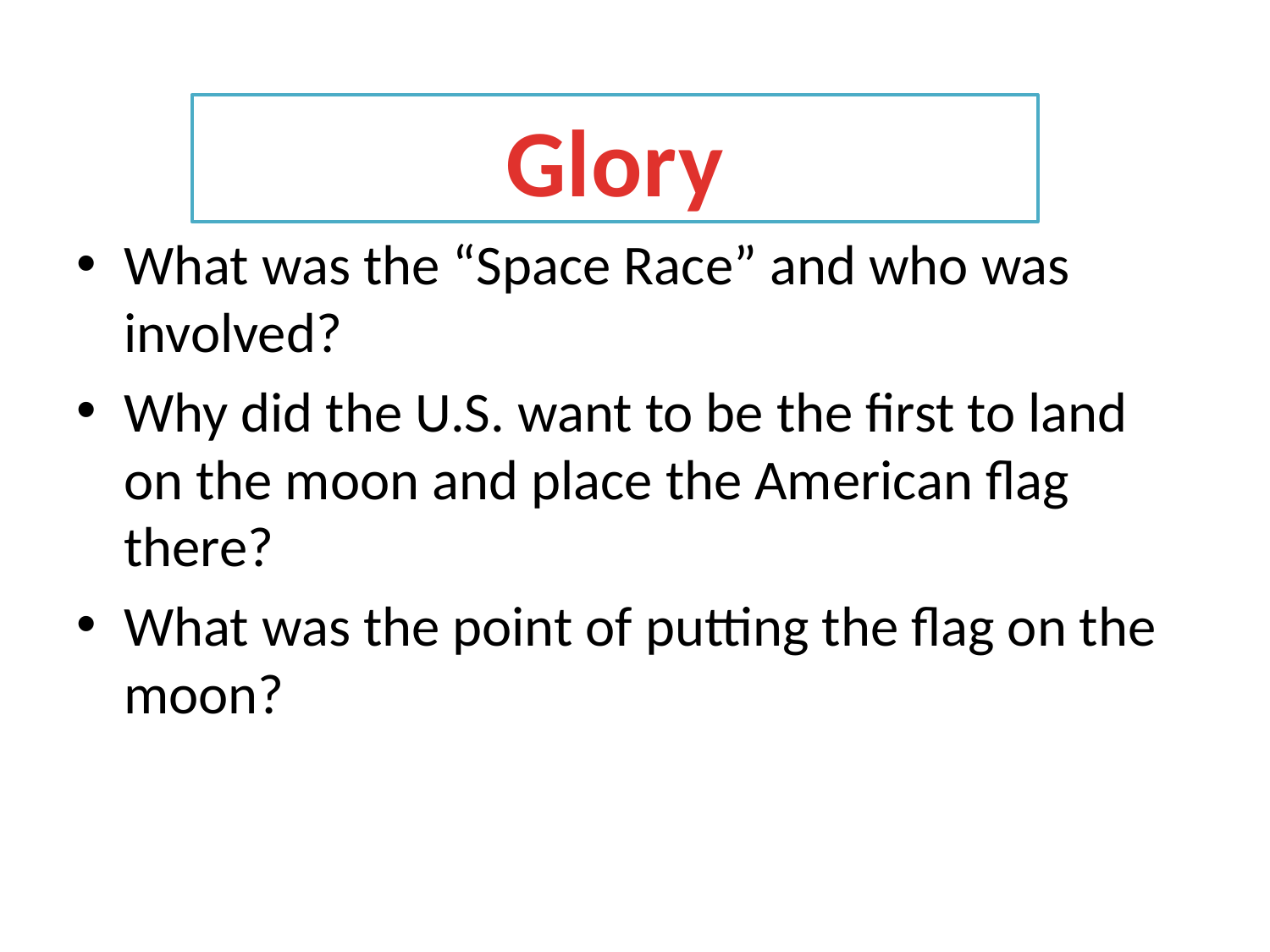

Glory
What was the “Space Race” and who was involved?
Why did the U.S. want to be the first to land on the moon and place the American flag there?
What was the point of putting the flag on the moon?